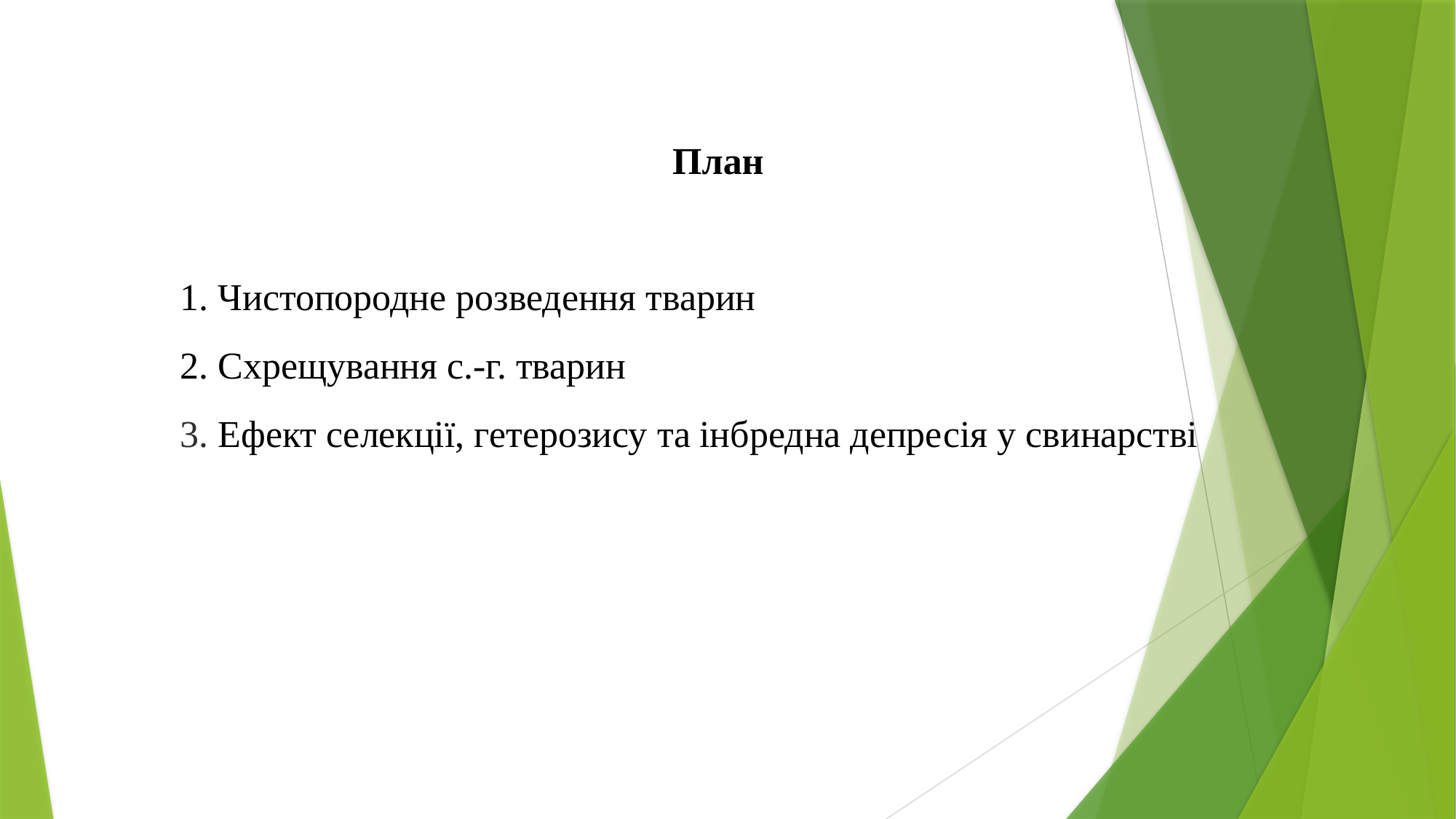

План

1. Чистопородне розведення тварин
2. Схрещування с.-г. тварин
3. Ефект селекції, гетерозису та інбредна депресія у свинарстві